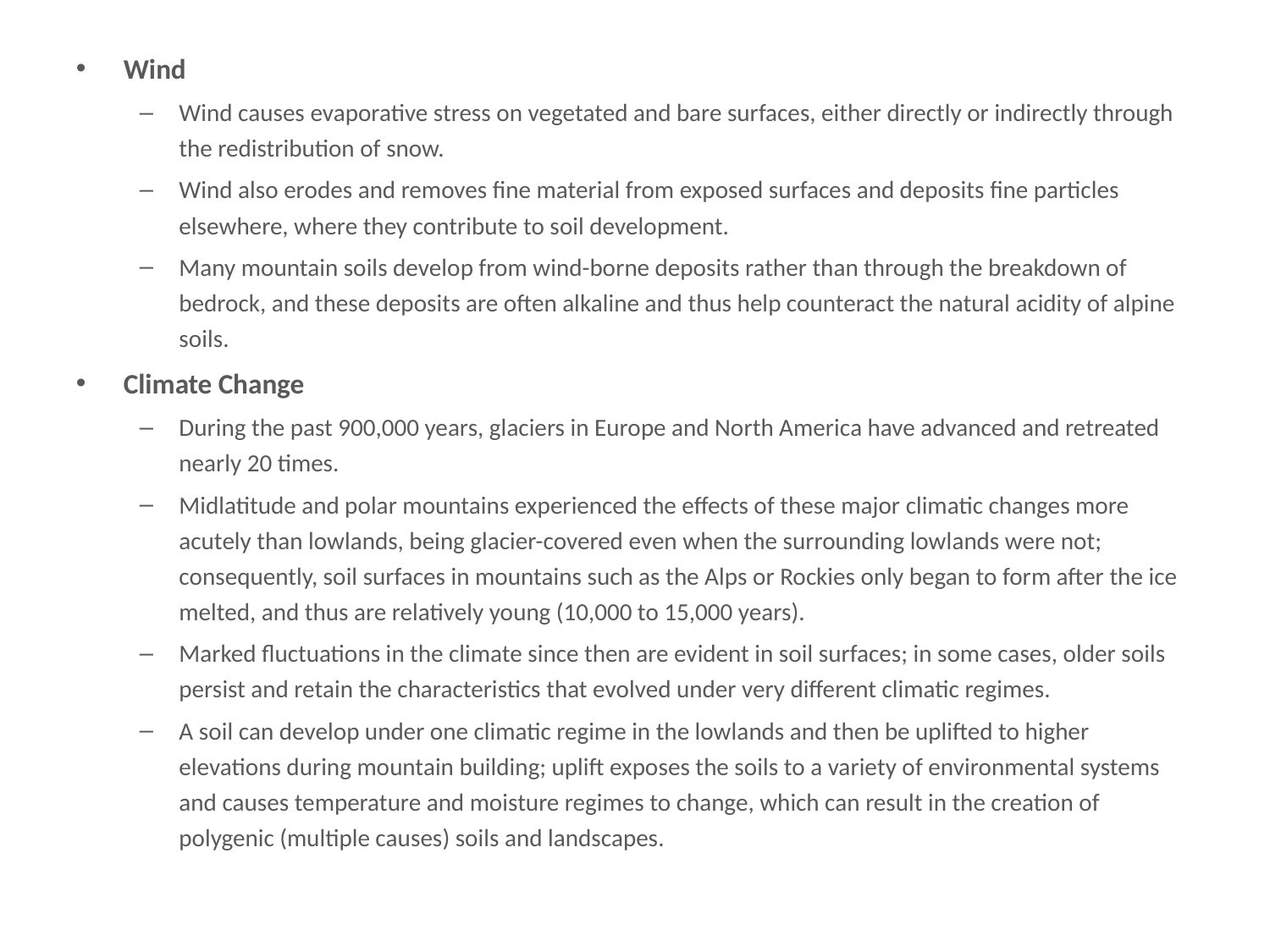

# Wind
Wind
Wind causes evaporative stress on vegetated and bare surfaces, either directly or indirectly through the redistribution of snow.
Wind also erodes and removes fine material from exposed surfaces and deposits fine particles elsewhere, where they contribute to soil development.
Many mountain soils develop from wind-borne deposits rather than through the breakdown of bedrock, and these deposits are often alkaline and thus help counteract the natural acidity of alpine soils.
Climate Change
During the past 900,000 years, glaciers in Europe and North America have advanced and retreated nearly 20 times.
Midlatitude and polar mountains experienced the effects of these major climatic changes more acutely than lowlands, being glacier-covered even when the surrounding lowlands were not; consequently, soil surfaces in mountains such as the Alps or Rockies only began to form after the ice melted, and thus are relatively young (10,000 to 15,000 years).
Marked fluctuations in the climate since then are evident in soil surfaces; in some cases, older soils persist and retain the characteristics that evolved under very different climatic regimes.
A soil can develop under one climatic regime in the lowlands and then be uplifted to higher elevations during mountain building; uplift exposes the soils to a variety of environmental systems and causes temperature and moisture regimes to change, which can result in the creation of polygenic (multiple causes) soils and landscapes.